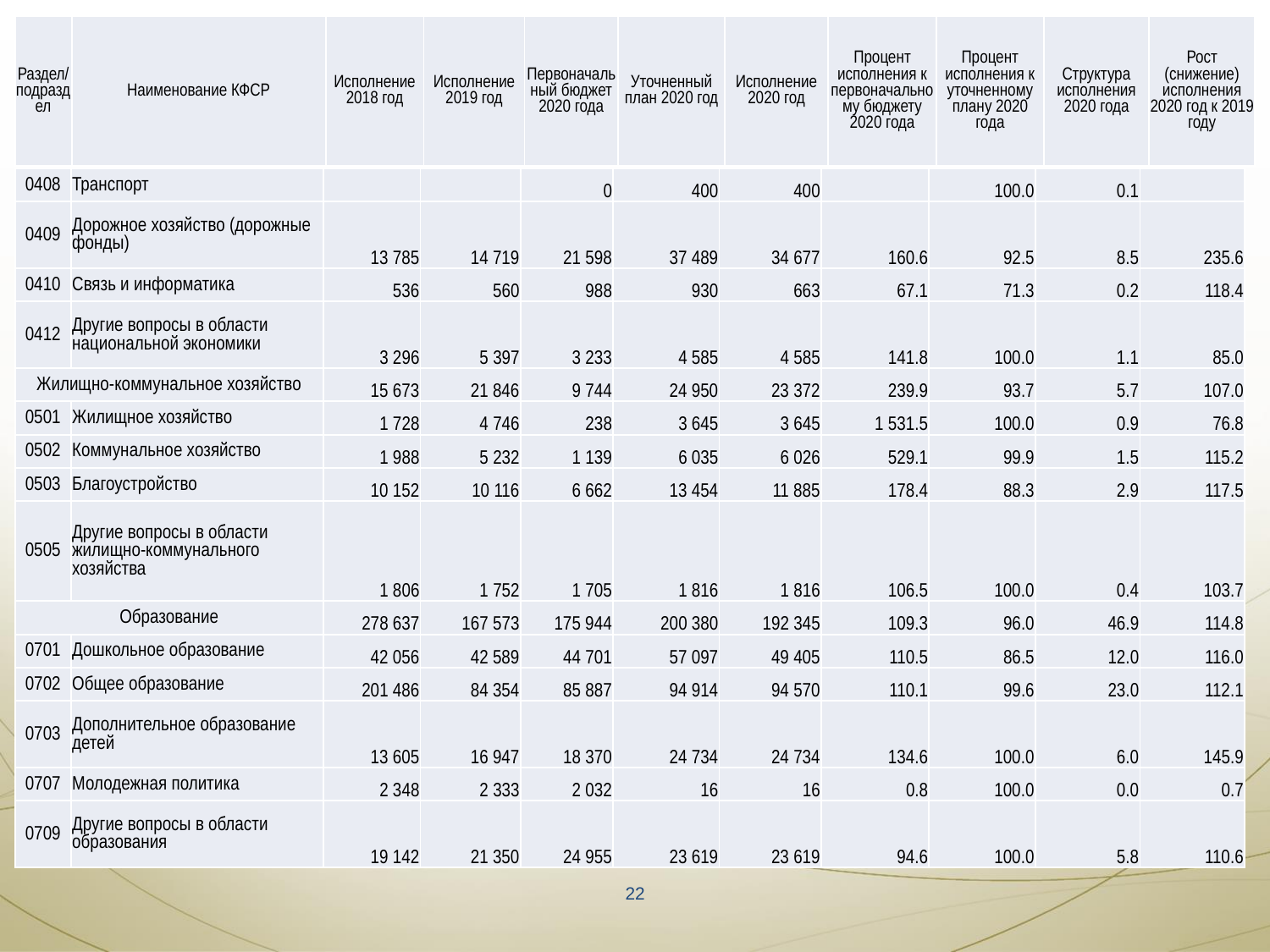

| Раздел/подраздел | Наименование КФСР | Исполнение 2018 год | Исполнение 2019 год | Первоначальный бюджет 2020 года | Уточненный план 2020 год | Исполнение 2020 год | Процент исполнения к первоначальному бюджету 2020 года | Процент исполнения к уточненному плану 2020 года | Структура исполнения 2020 года | Рост (снижение) исполнения 2020 год к 2019 году |
| --- | --- | --- | --- | --- | --- | --- | --- | --- | --- | --- |
| 0408 | Транспорт |  |  | 0 | 400 | 400 |  | 100.0 | 0.1 |  |
| --- | --- | --- | --- | --- | --- | --- | --- | --- | --- | --- |
| 0409 | Дорожное хозяйство (дорожные фонды) | 13 785 | 14 719 | 21 598 | 37 489 | 34 677 | 160.6 | 92.5 | 8.5 | 235.6 |
| 0410 | Связь и информатика | 536 | 560 | 988 | 930 | 663 | 67.1 | 71.3 | 0.2 | 118.4 |
| 0412 | Другие вопросы в области национальной экономики | 3 296 | 5 397 | 3 233 | 4 585 | 4 585 | 141.8 | 100.0 | 1.1 | 85.0 |
| Жилищно-коммунальное хозяйство |  | 15 673 | 21 846 | 9 744 | 24 950 | 23 372 | 239.9 | 93.7 | 5.7 | 107.0 |
| 0501 | Жилищное хозяйство | 1 728 | 4 746 | 238 | 3 645 | 3 645 | 1 531.5 | 100.0 | 0.9 | 76.8 |
| 0502 | Коммунальное хозяйство | 1 988 | 5 232 | 1 139 | 6 035 | 6 026 | 529.1 | 99.9 | 1.5 | 115.2 |
| 0503 | Благоустройство | 10 152 | 10 116 | 6 662 | 13 454 | 11 885 | 178.4 | 88.3 | 2.9 | 117.5 |
| 0505 | Другие вопросы в области жилищно-коммунального хозяйства | 1 806 | 1 752 | 1 705 | 1 816 | 1 816 | 106.5 | 100.0 | 0.4 | 103.7 |
| Образование |  | 278 637 | 167 573 | 175 944 | 200 380 | 192 345 | 109.3 | 96.0 | 46.9 | 114.8 |
| 0701 | Дошкольное образование | 42 056 | 42 589 | 44 701 | 57 097 | 49 405 | 110.5 | 86.5 | 12.0 | 116.0 |
| 0702 | Общее образование | 201 486 | 84 354 | 85 887 | 94 914 | 94 570 | 110.1 | 99.6 | 23.0 | 112.1 |
| 0703 | Дополнительное образование детей | 13 605 | 16 947 | 18 370 | 24 734 | 24 734 | 134.6 | 100.0 | 6.0 | 145.9 |
| 0707 | Молодежная политика | 2 348 | 2 333 | 2 032 | 16 | 16 | 0.8 | 100.0 | 0.0 | 0.7 |
| 0709 | Другие вопросы в области образования | 19 142 | 21 350 | 24 955 | 23 619 | 23 619 | 94.6 | 100.0 | 5.8 | 110.6 |
22